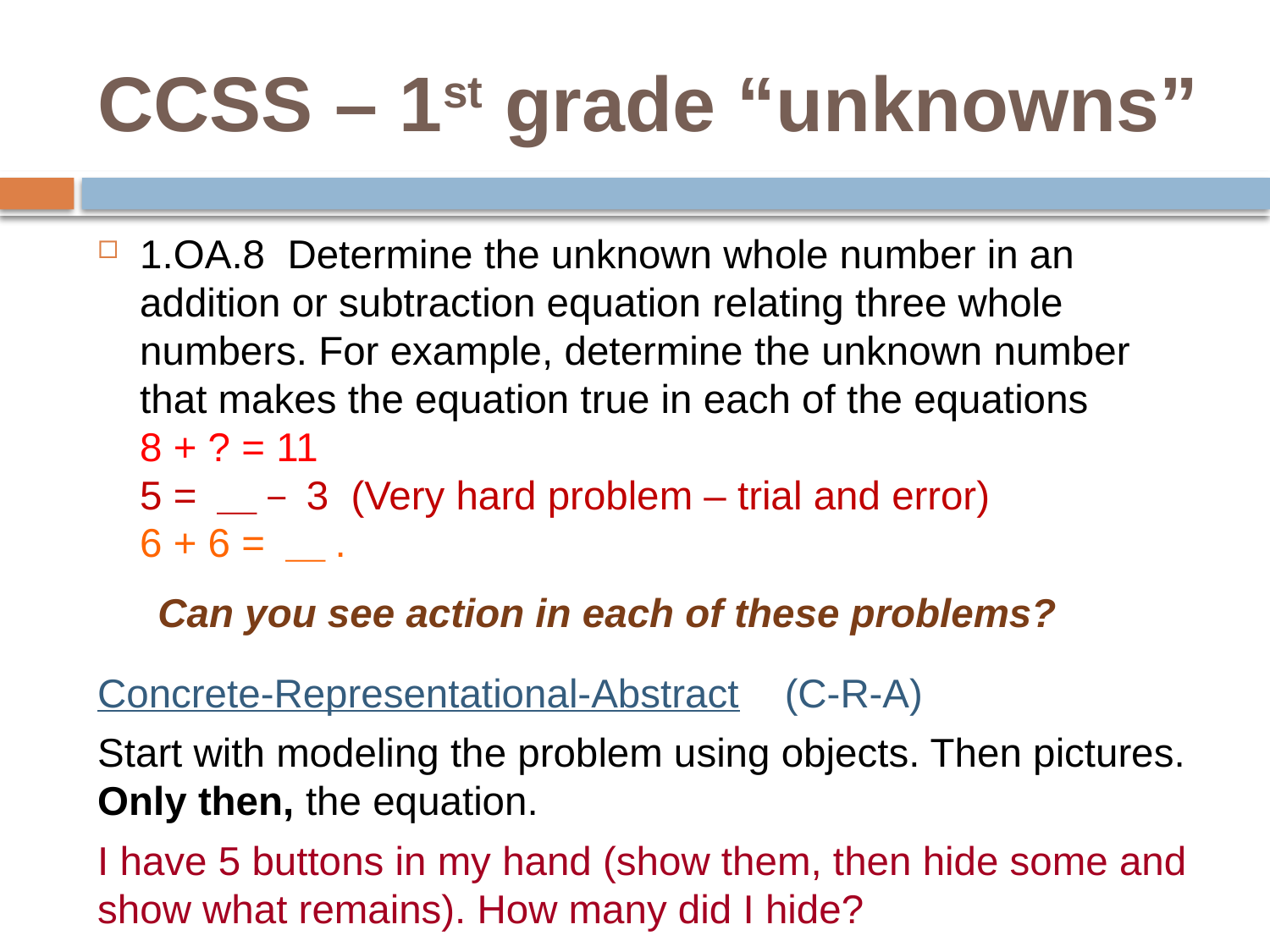

# CCSS – 1st grade “unknowns”
1.OA.8  Determine the unknown whole number in an addition or subtraction equation relating three whole numbers. For example, determine the unknown number that makes the equation true in each of the equations
8 + ? = 11
5 = ＿ – 3  (Very hard problem – trial and error)
6 + 6 = ＿.
Can you see action in each of these problems?
Concrete-Representational-Abstract    (C-R-A)
Start with modeling the problem using objects. Then pictures. Only then, the equation.
I have 5 buttons in my hand (show them, then hide some and show what remains). How many did I hide?